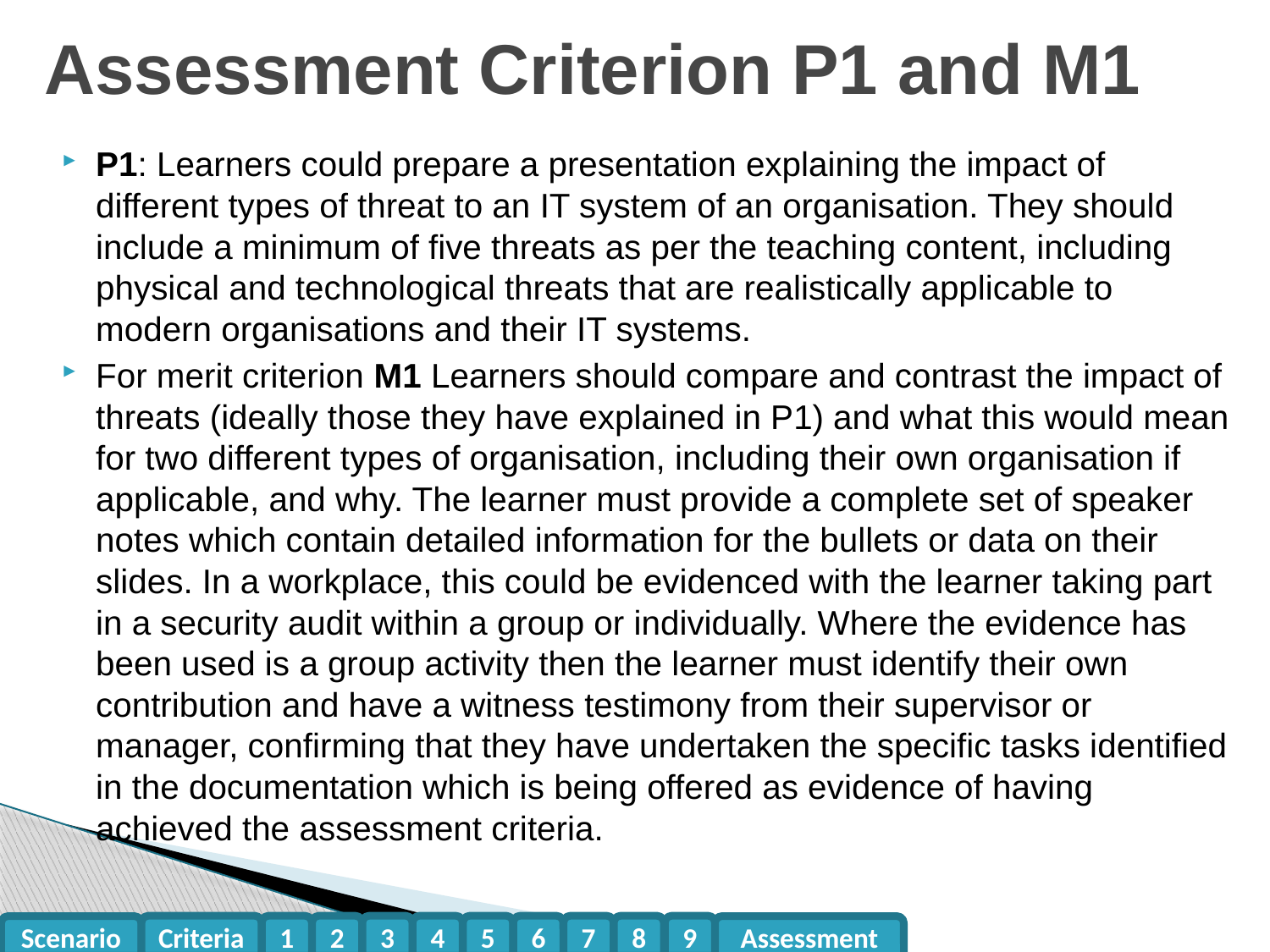

# Assessment Criterion P1 and M1
P1: Learners could prepare a presentation explaining the impact of different types of threat to an IT system of an organisation. They should include a minimum of five threats as per the teaching content, including physical and technological threats that are realistically applicable to modern organisations and their IT systems.
For merit criterion M1 Learners should compare and contrast the impact of threats (ideally those they have explained in P1) and what this would mean for two different types of organisation, including their own organisation if applicable, and why. The learner must provide a complete set of speaker notes which contain detailed information for the bullets or data on their slides. In a workplace, this could be evidenced with the learner taking part in a security audit within a group or individually. Where the evidence has been used is a group activity then the learner must identify their own contribution and have a witness testimony from their supervisor or manager, confirming that they have undertaken the specific tasks identified in the documentation which is being offered as evidence of having achieved the assessment criteria.